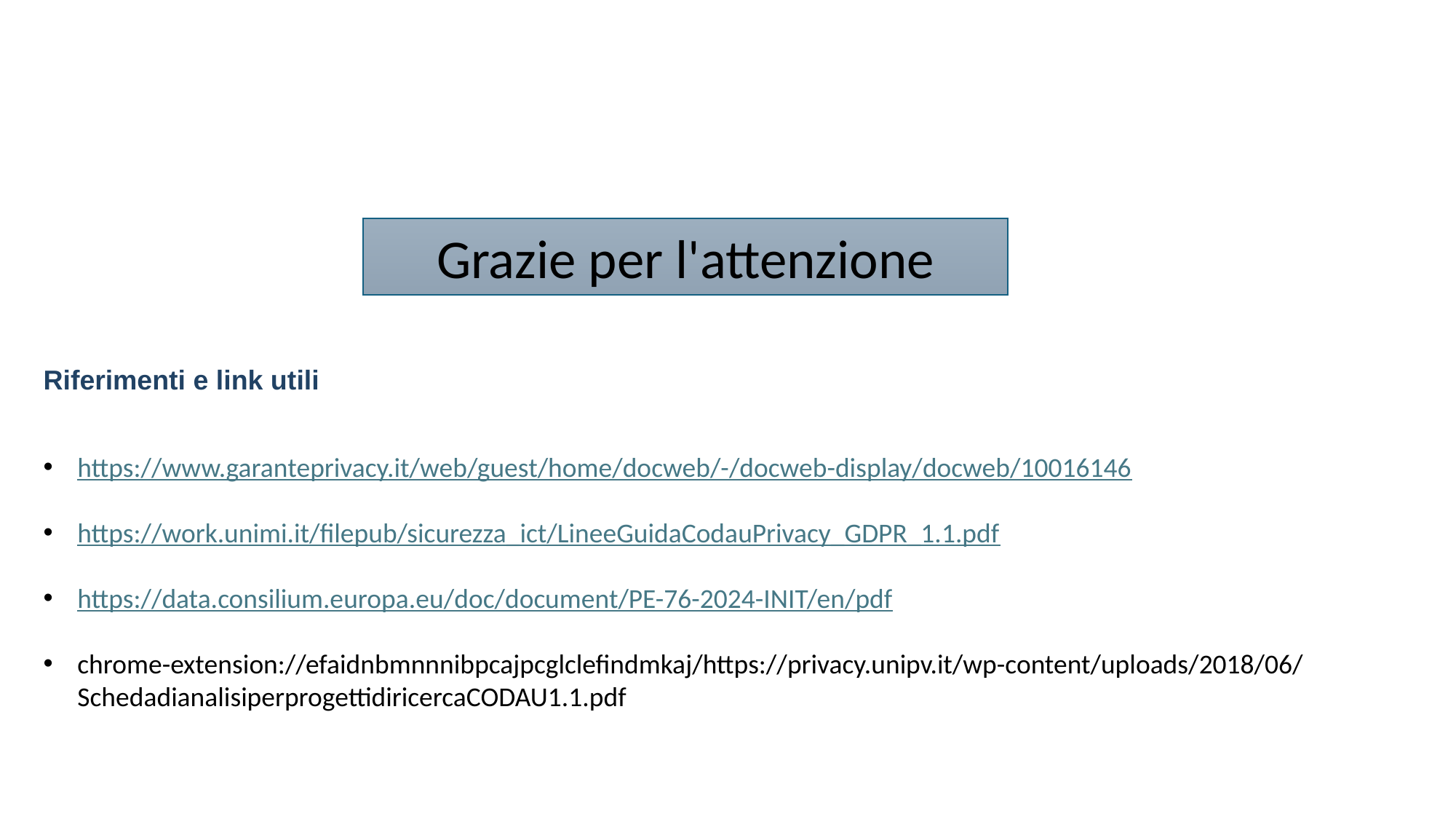

Grazie per l'attenzione
# Riferimenti e link utili
https://www.garanteprivacy.it/web/guest/home/docweb/-/docweb-display/docweb/10016146

https://work.unimi.it/filepub/sicurezza_ict/LineeGuidaCodauPrivacy_GDPR_1.1.pdf

https://data.consilium.europa.eu/doc/document/PE-76-2024-INIT/en/pdf

chrome-extension://efaidnbmnnnibpcajpcglclefindmkaj/https://privacy.unipv.it/wp-content/uploads/2018/06/SchedadianalisiperprogettidiricercaCODAU1.1.pdf